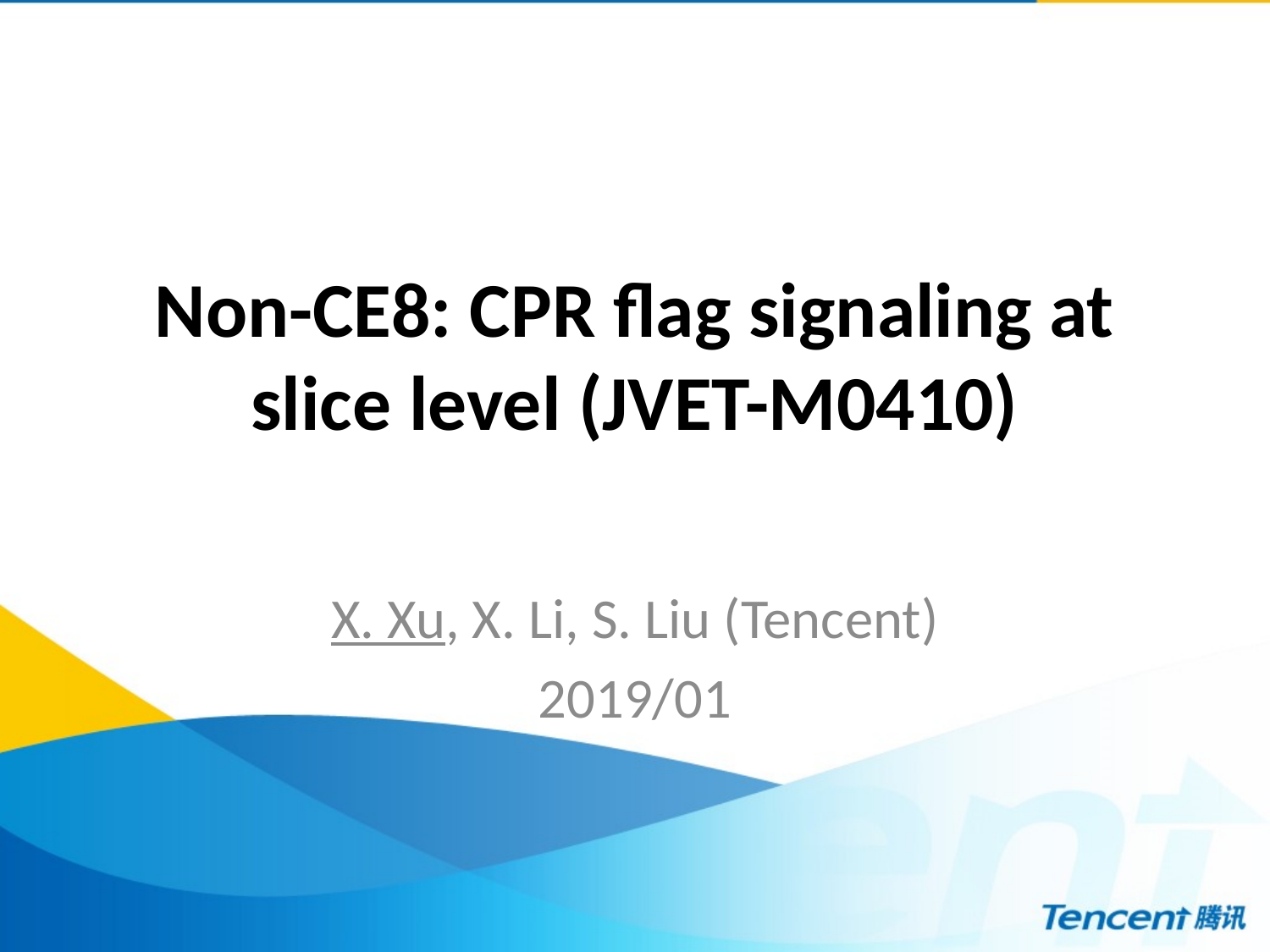

# Non-CE8: CPR flag signaling at slice level (JVET-M0410)
X. Xu, X. Li, S. Liu (Tencent)
2019/01